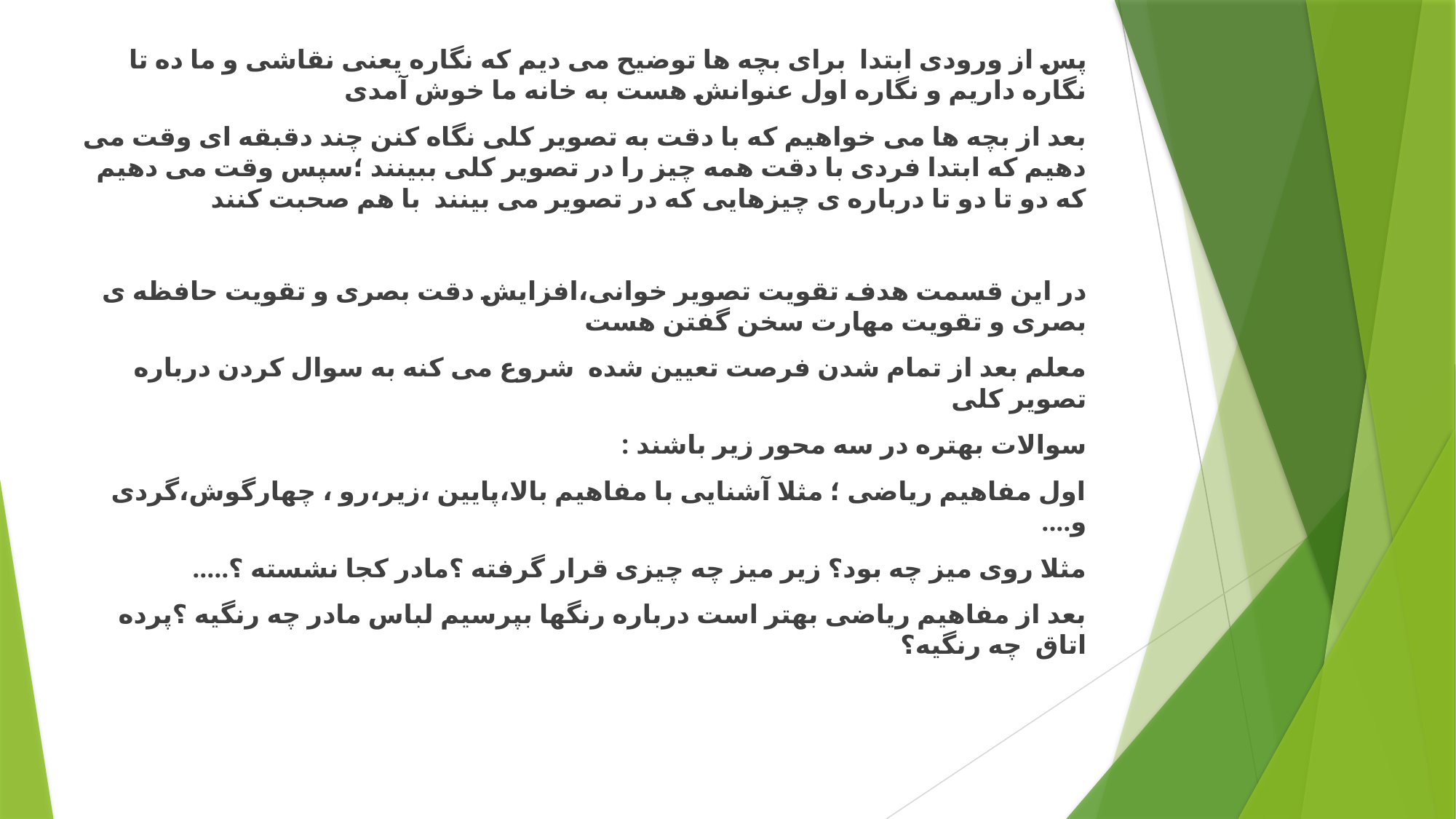

پس از ورودی ابتدا  برای بچه ها توضیح می دیم که نگاره یعنی نقاشی و ما ده تا نگاره داریم و نگاره اول عنوانش هست به خانه ما خوش آمدی
بعد از بچه ها می خواهیم که با دقت به تصویر کلی نگاه کنن چند دقبقه ای وقت می دهیم که ابتدا فردی با دقت همه چیز را در تصویر کلی ببینند ؛سپس وقت می دهیم که دو تا دو تا درباره ی چیزهایی که در تصویر می بینند  با هم صحبت کنند

در این قسمت هدف تقویت تصویر خوانی،افزایش دقت بصری و تقویت حافظه ی بصری و تقویت مهارت سخن گفتن هست
معلم بعد از تمام شدن فرصت تعیین شده  شروع می کنه به سوال کردن درباره تصویر کلی
سوالات بهتره در سه محور زیر باشند :
اول مفاهیم ریاضی ؛ مثلا آشنایی با مفاهیم بالا،پایین ،زیر،رو ، چهارگوش،گردی و....
مثلا روی میز چه بود؟ زیر میز چه چیزی قرار گرفته ؟مادر کجا نشسته ؟.....
بعد از مفاهیم ریاضی بهتر است درباره رنگها بپرسیم لباس مادر چه رنگیه ؟پرده اتاق  چه رنگیه؟